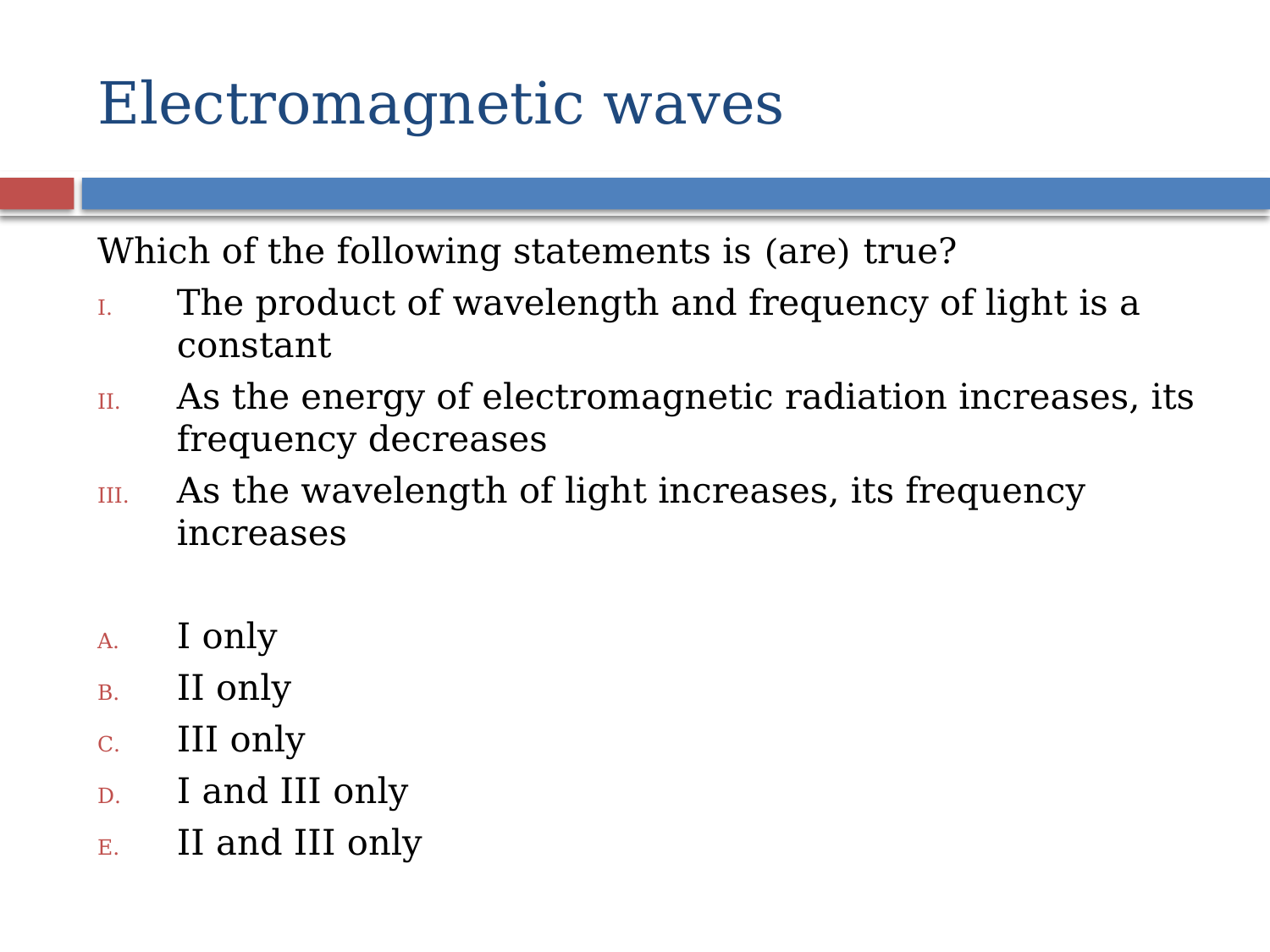

# Electromagnetic waves
Which of the following statements is (are) true?
The product of wavelength and frequency of light is a constant
As the energy of electromagnetic radiation increases, its frequency decreases
As the wavelength of light increases, its frequency increases

I only
II only
III only
I and III only
II and III only